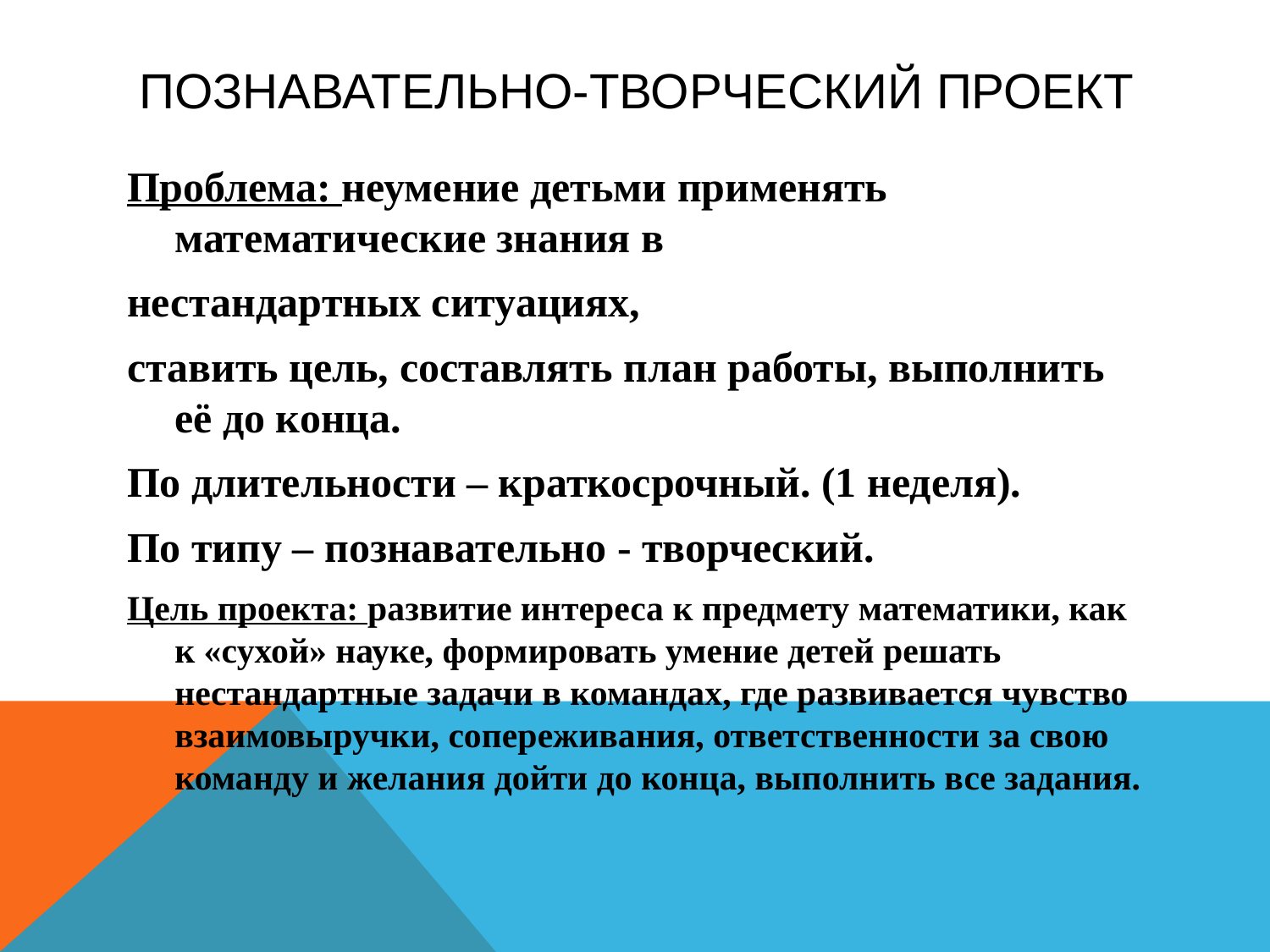

# Познавательно-творческий проект
Проблема: неумение детьми применять математические знания в
нестандартных ситуациях,
ставить цель, составлять план работы, выполнить её до конца.
По длительности – краткосрочный. (1 неделя).
По типу – познавательно - творческий.
Цель проекта: развитие интереса к предмету математики, как к «сухой» науке, формировать умение детей решать нестандартные задачи в командах, где развивается чувство взаимовыручки, сопереживания, ответственности за свою команду и желания дойти до конца, выполнить все задания.